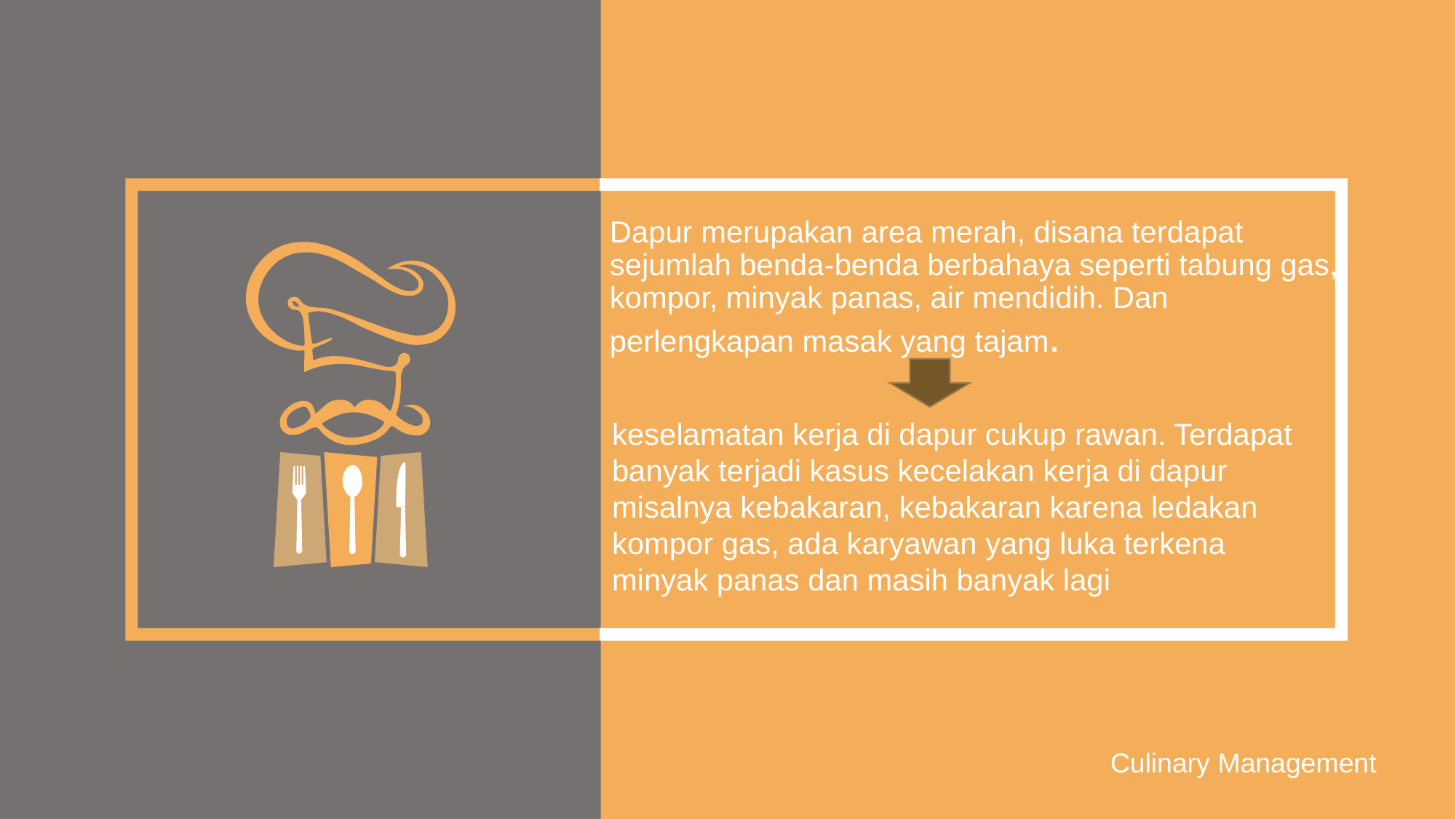

Dapur merupakan area merah, disana terdapat sejumlah benda-benda berbahaya seperti tabung gas, kompor, minyak panas, air mendidih. Dan perlengkapan masak yang tajam.

keselamatan kerja di dapur cukup rawan. Terdapat banyak terjadi kasus kecelakan kerja di dapur misalnya kebakaran, kebakaran karena ledakan kompor gas, ada karyawan yang luka terkena minyak panas dan masih banyak lagi
Culinary Management